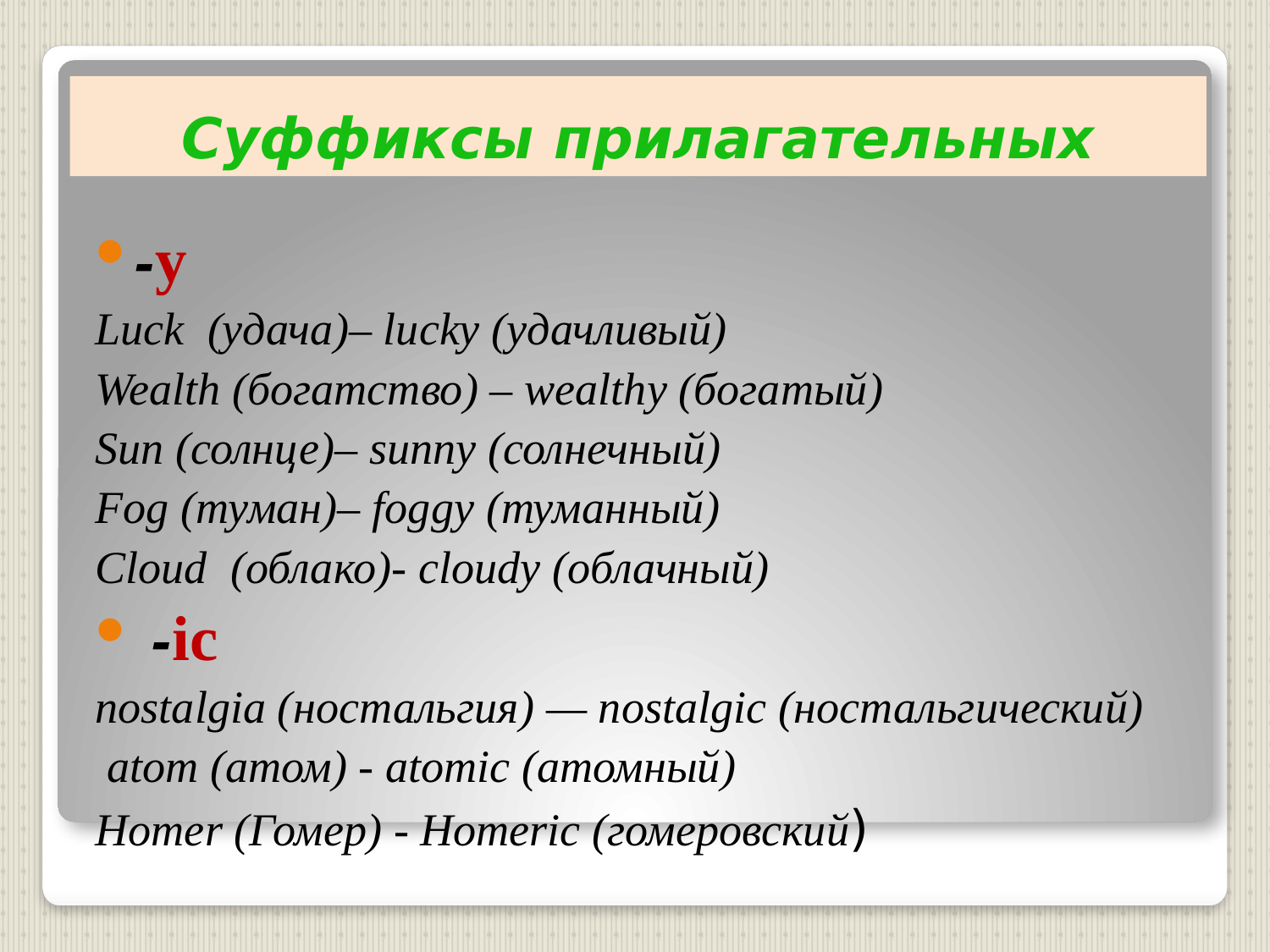

# Суффиксы прилагательных
-y
Luck  (удача)– lucky (удачливый)
Wealth (богатство) – wealthy (богатый)
Sun (солнце)– sunny (солнечный)
Fog (туман)– foggy (туманный)
Cloud  (облако)- cloudy (облачный)
 -ic
nostalgia (ностальгия) — nostalgic (ностальгический)
 atom (атом) - atomic (атомный)
Homer (Гомер) - Homeric (гомеровский)